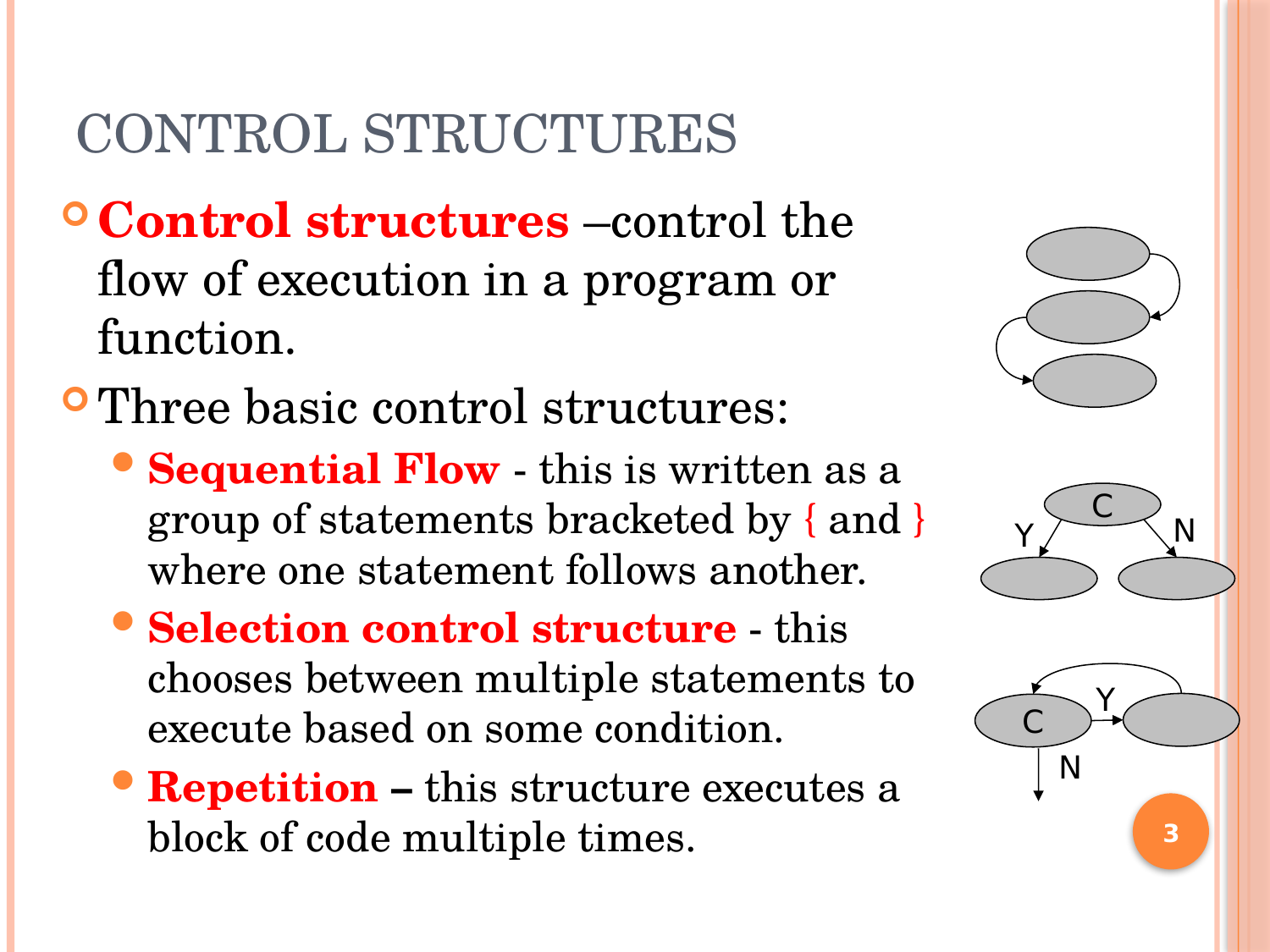

# Control Structures
Control structures –control the flow of execution in a program or function.
Three basic control structures:
Sequential Flow - this is written as a group of statements bracketed by { and } where one statement follows another.
Selection control structure - this chooses between multiple statements to execute based on some condition.
Repetition – this structure executes a block of code multiple times.

C
N
Y

Y

C
N

3